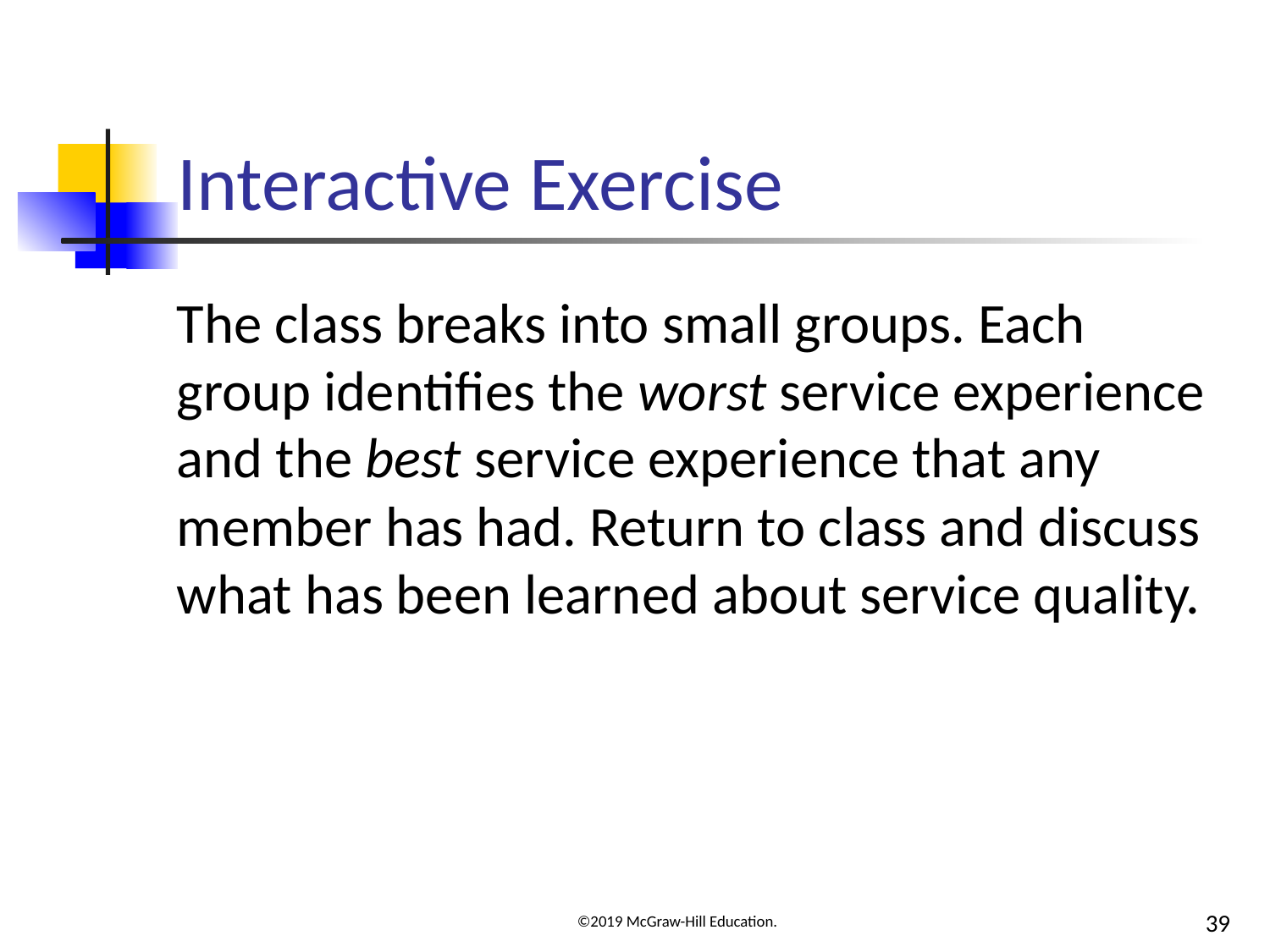

# Interactive Exercise
The class breaks into small groups. Each group identifies the worst service experience and the best service experience that any member has had. Return to class and discuss what has been learned about service quality.